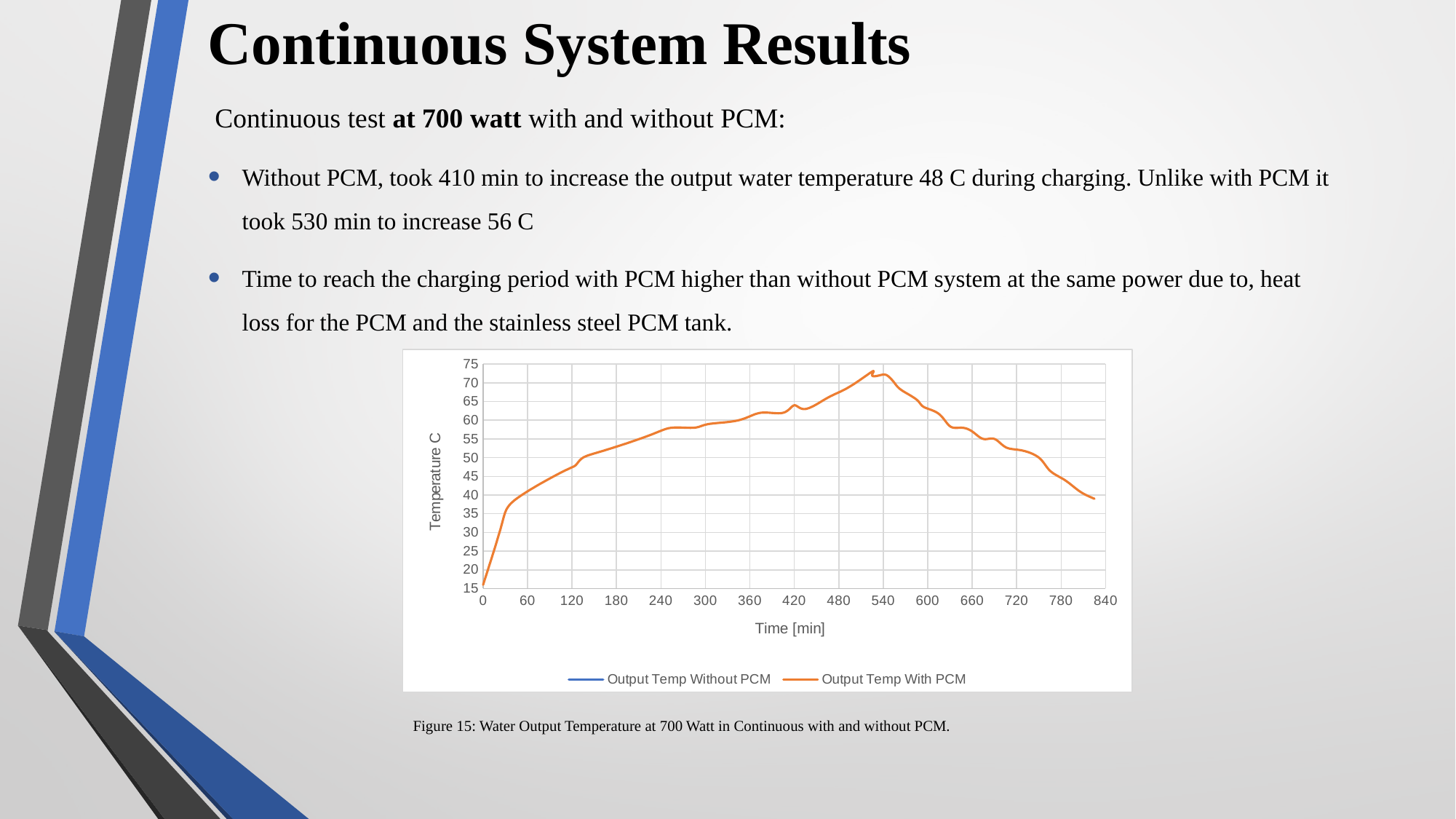

# Continuous System Results
 Continuous test at 700 watt with and without PCM:
Without PCM, took 410 min to increase the output water temperature 48 C during charging. Unlike with PCM it took 530 min to increase 56 C
Time to reach the charging period with PCM higher than without PCM system at the same power due to, heat loss for the PCM and the stainless steel PCM tank.

### Chart

| Category |  |  |
|---|---|---|
Figure 15: Water Output Temperature at 700 Watt in Continuous with and without PCM.